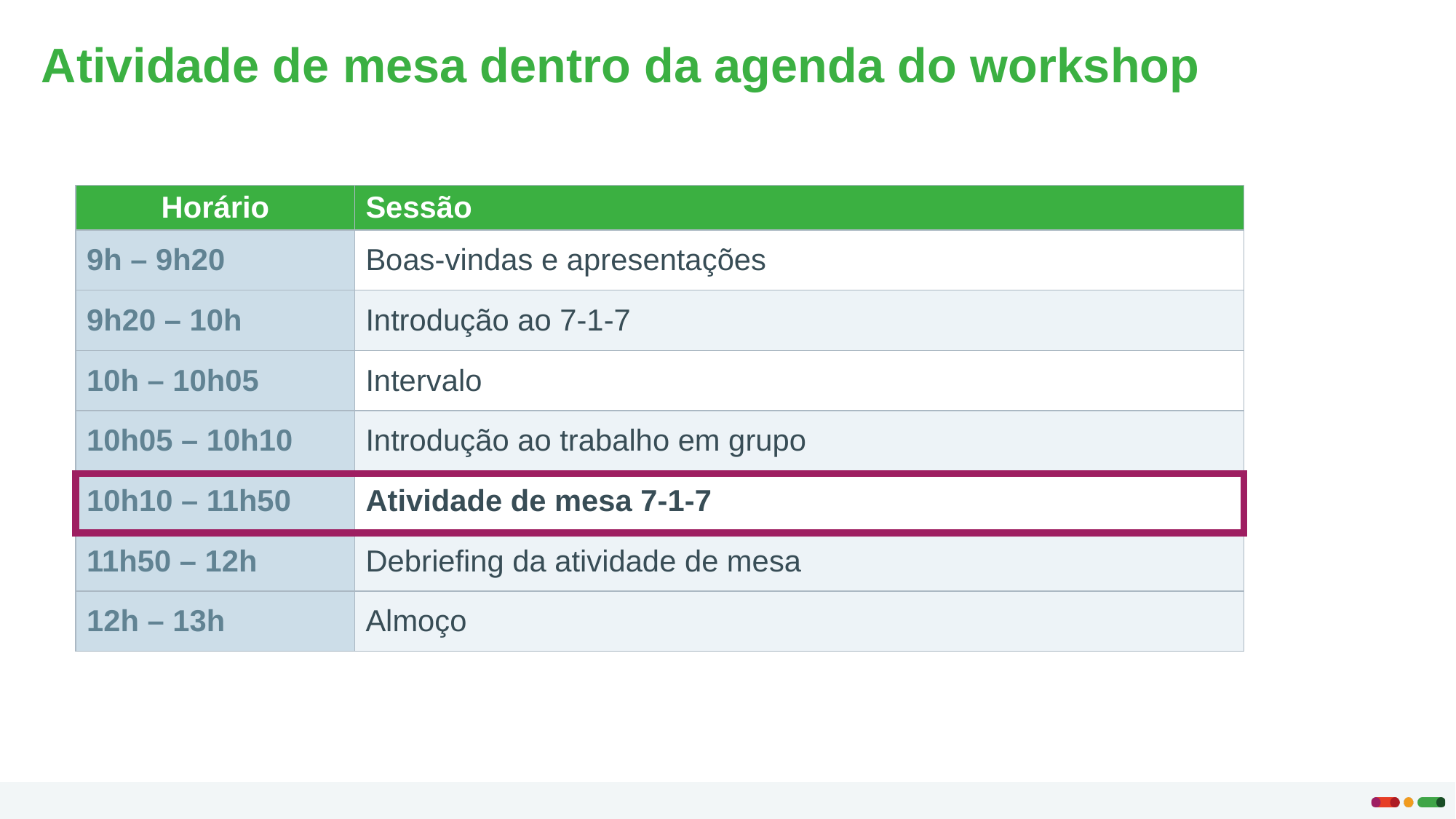

# Atividade de mesa dentro da agenda do workshop
| Horário | Sessão |
| --- | --- |
| 9h – 9h20 | Boas-vindas e apresentações |
| 9h20 – 10h | Introdução ao 7-1-7 |
| 10h – 10h05 | Intervalo |
| 10h05 – 10h10 | Introdução ao trabalho em grupo |
| 10h10 – 11h50 | Atividade de mesa 7-1-7 |
| 11h50 – 12h | Debriefing da atividade de mesa |
| 12h – 13h | Almoço |